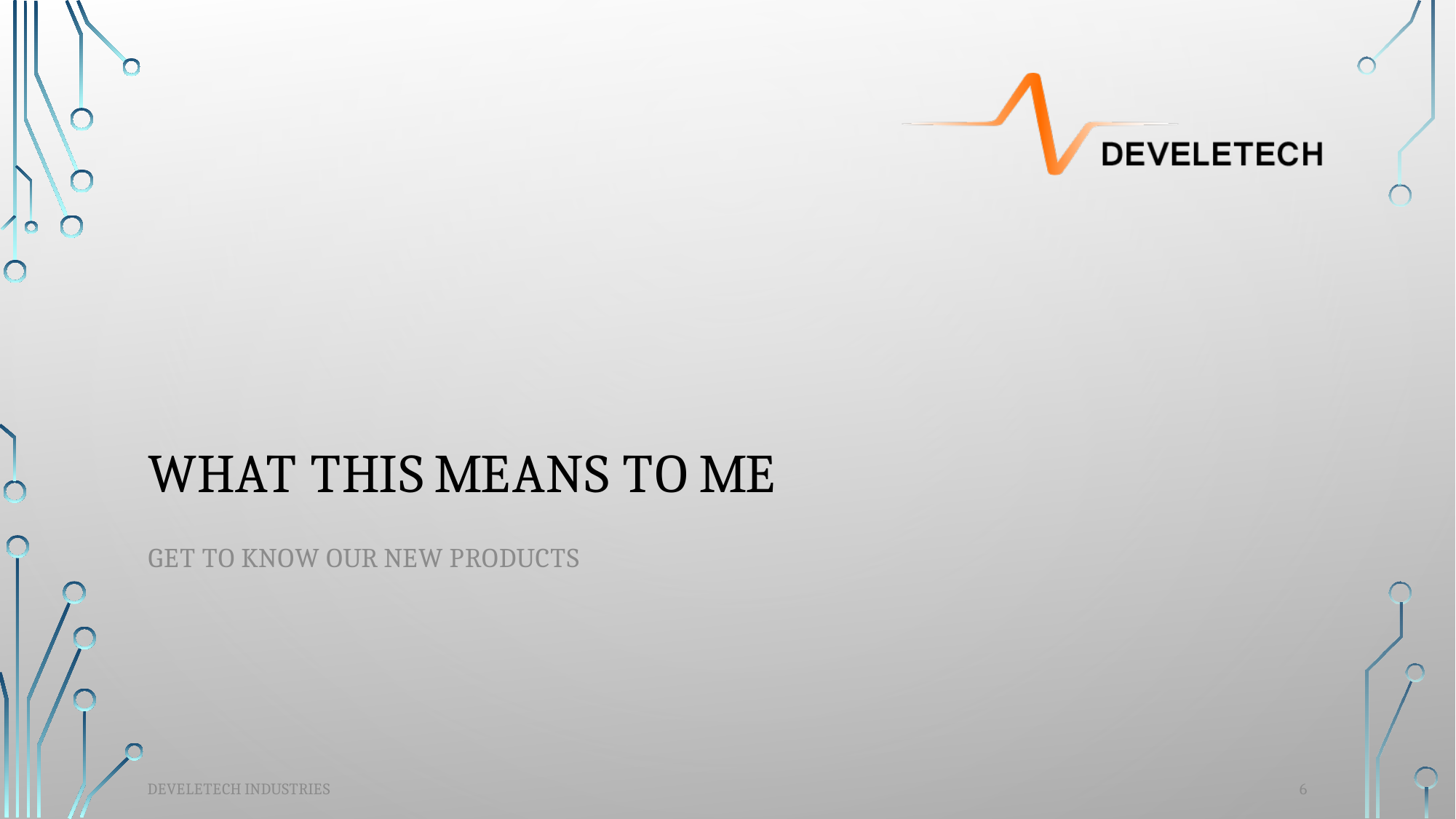

# What This means to me
Get to Know Our New Products
6
Develetech Industries